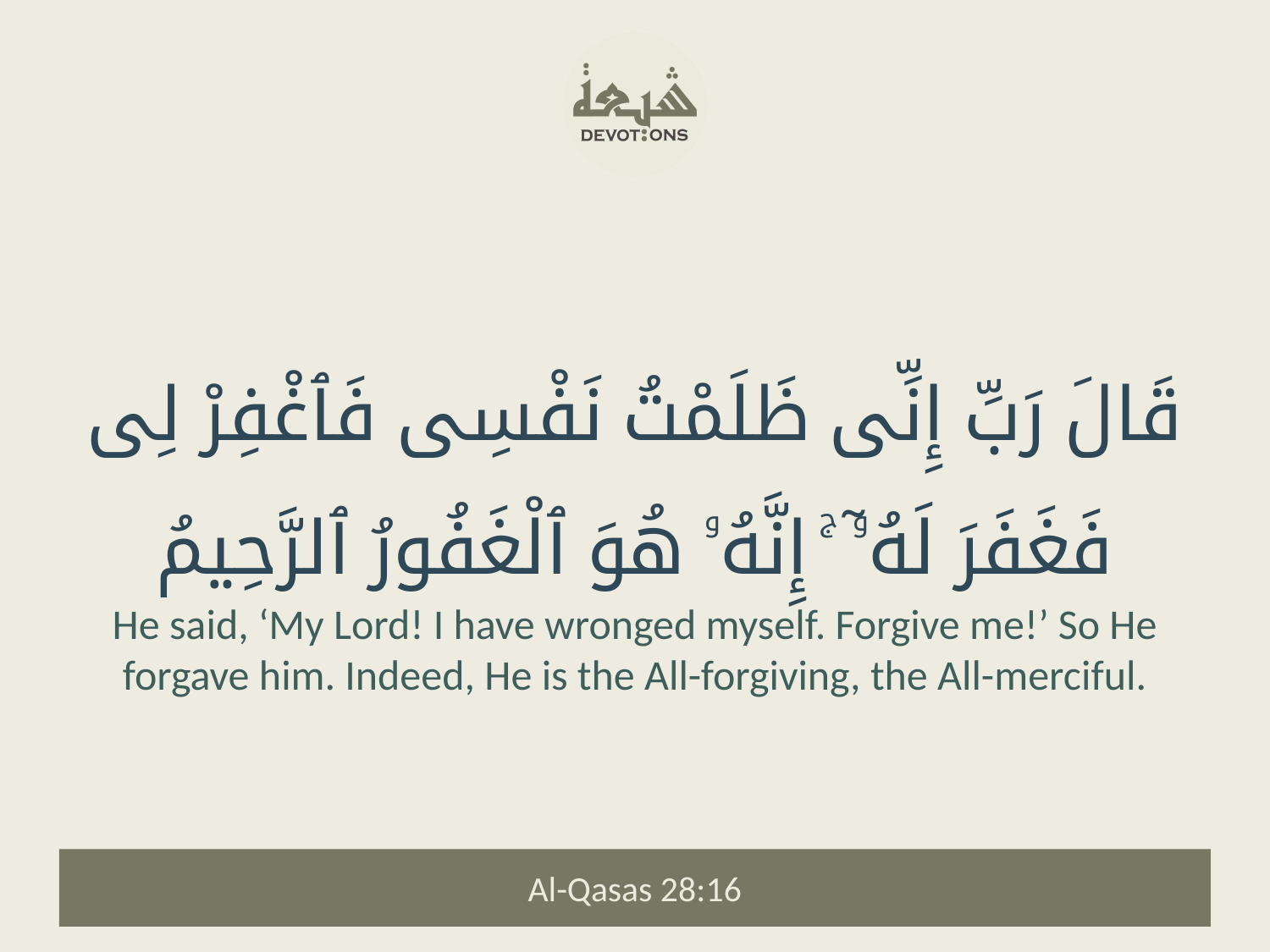

قَالَ رَبِّ إِنِّى ظَلَمْتُ نَفْسِى فَٱغْفِرْ لِى فَغَفَرَ لَهُۥٓ ۚ إِنَّهُۥ هُوَ ٱلْغَفُورُ ٱلرَّحِيمُ
He said, ‘My Lord! I have wronged myself. Forgive me!’ So He forgave him. Indeed, He is the All-forgiving, the All-merciful.
Al-Qasas 28:16